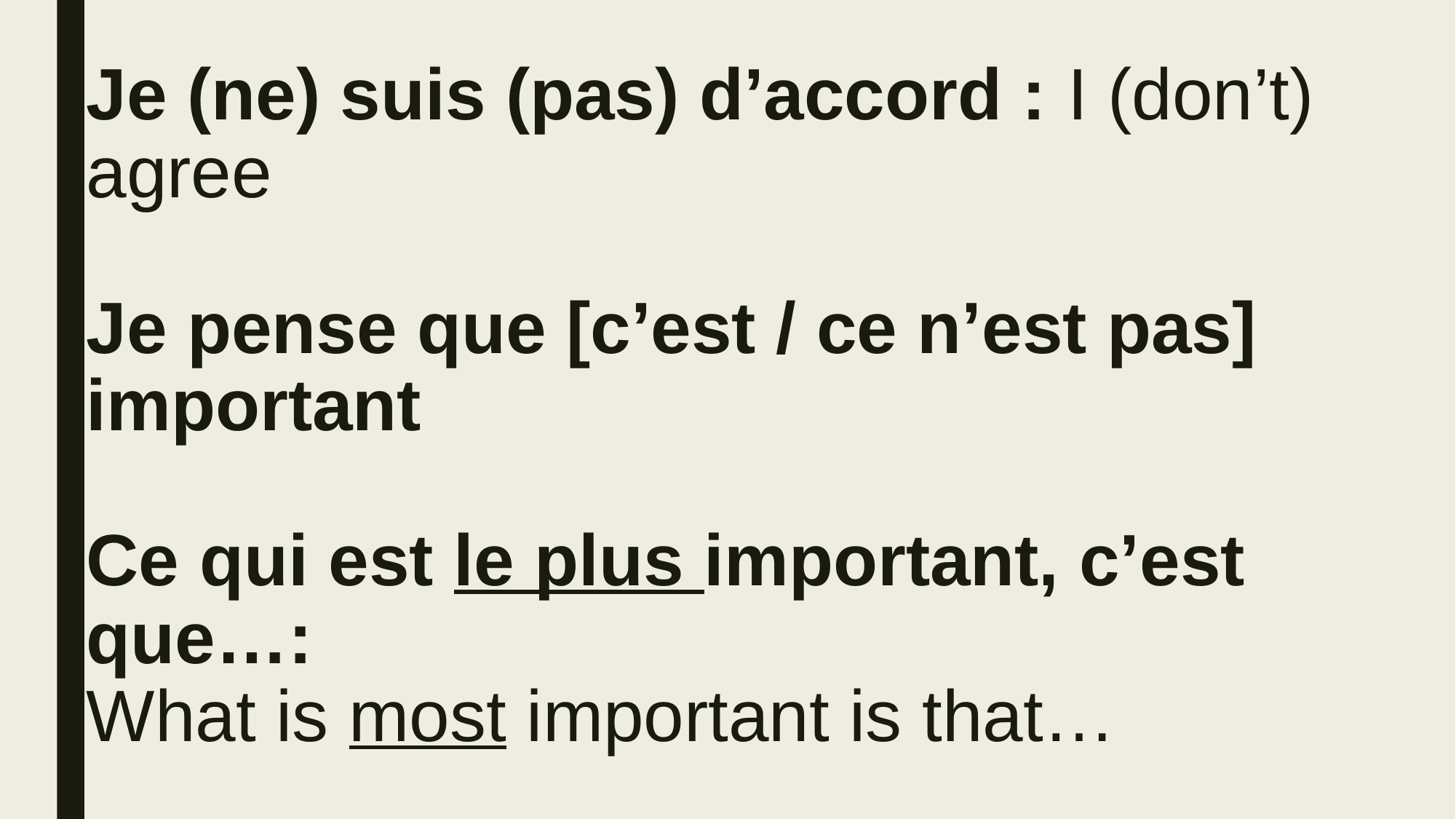

# Je (ne) suis (pas) d’accord : I (don’t) agree Je pense que [c’est / ce n’est pas] important Ce qui est le plus important, c’est que…: What is most important is that… Ceci est [plus/moins] important que cela. This is [more/less] important than that.